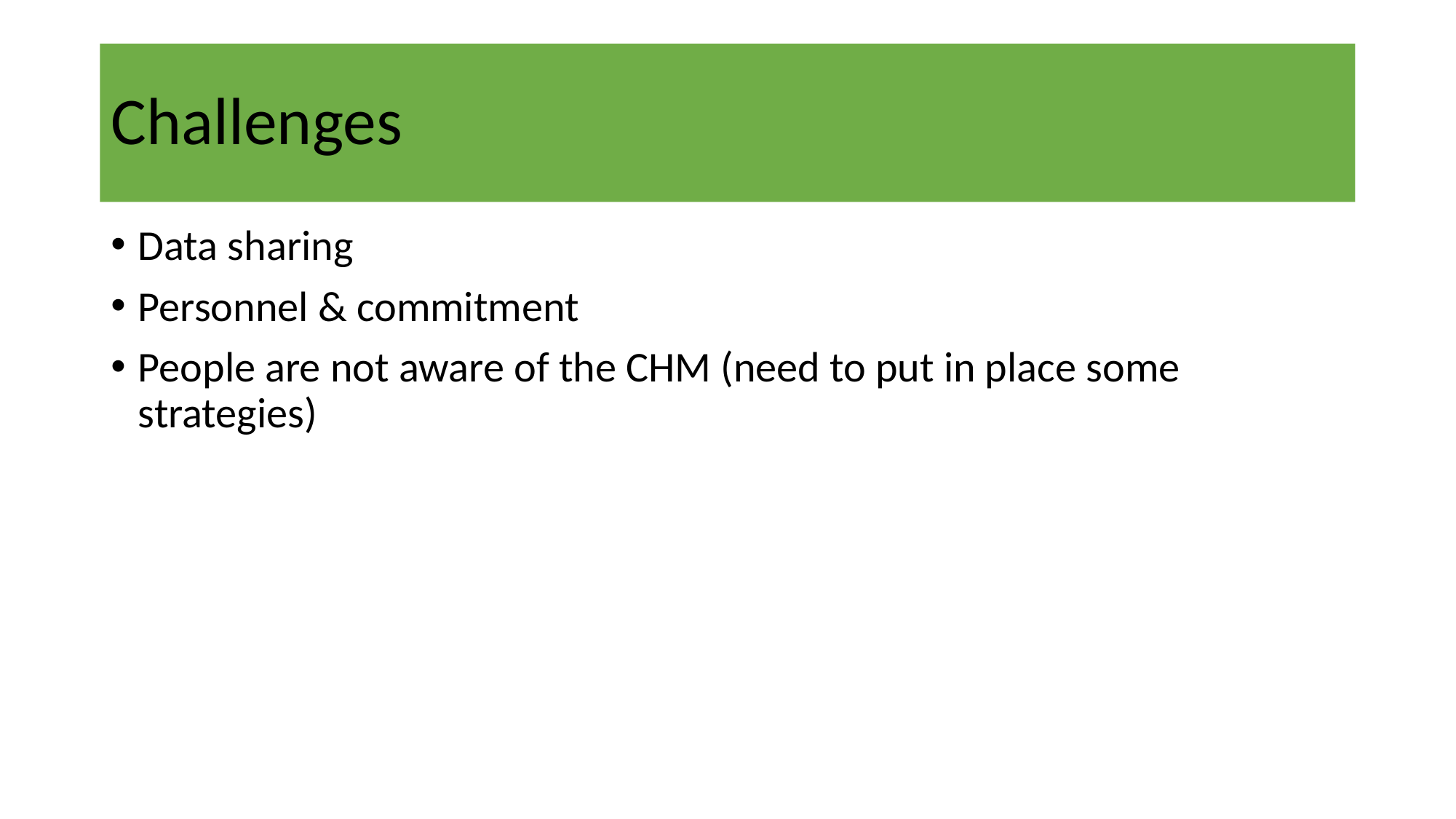

# Challenges
Data sharing
Personnel & commitment
People are not aware of the CHM (need to put in place some strategies)